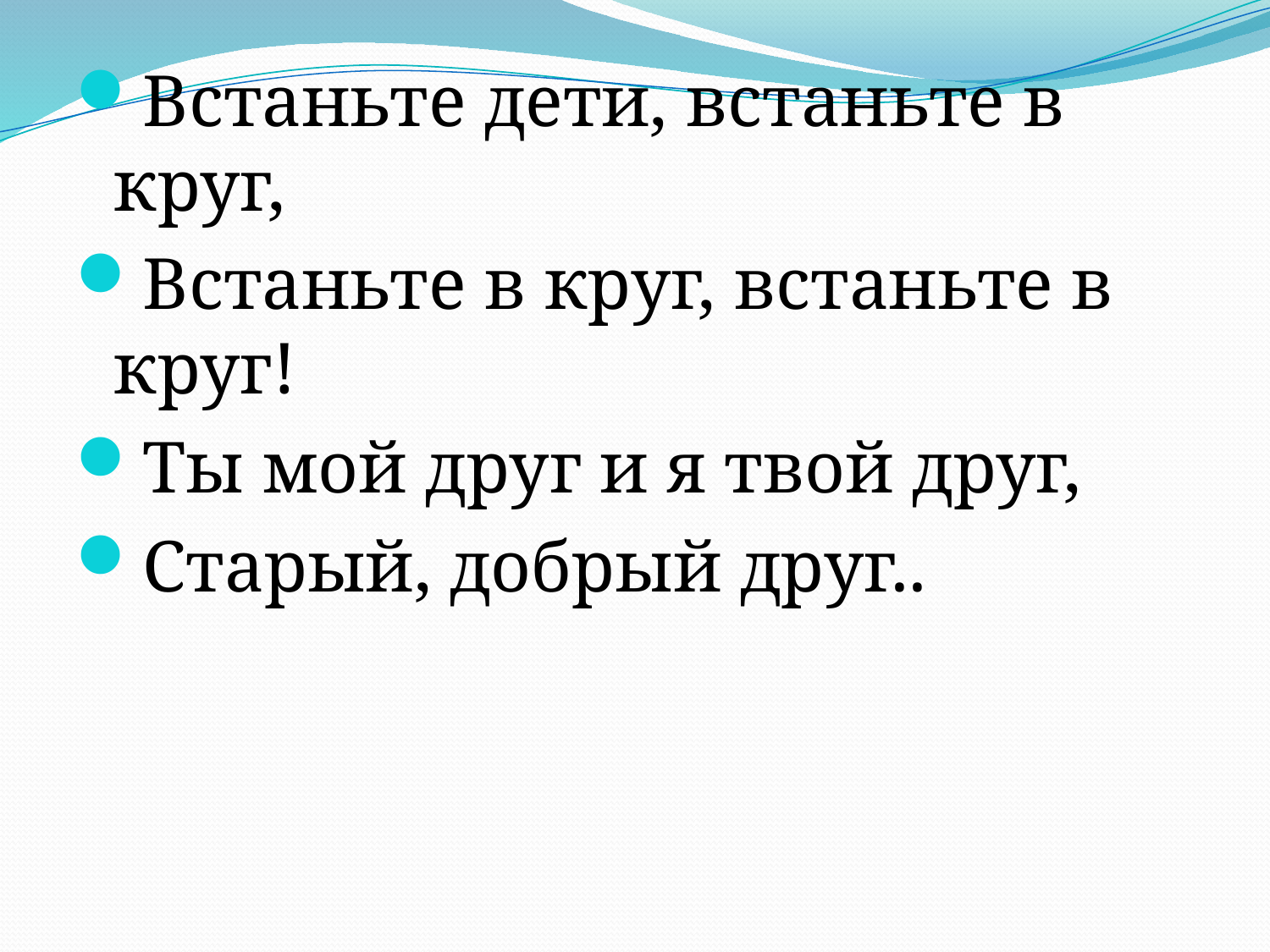

#
Встаньте дети, встаньте в круг,
Встаньте в круг, встаньте в круг!
Ты мой друг и я твой друг,
Старый, добрый друг..